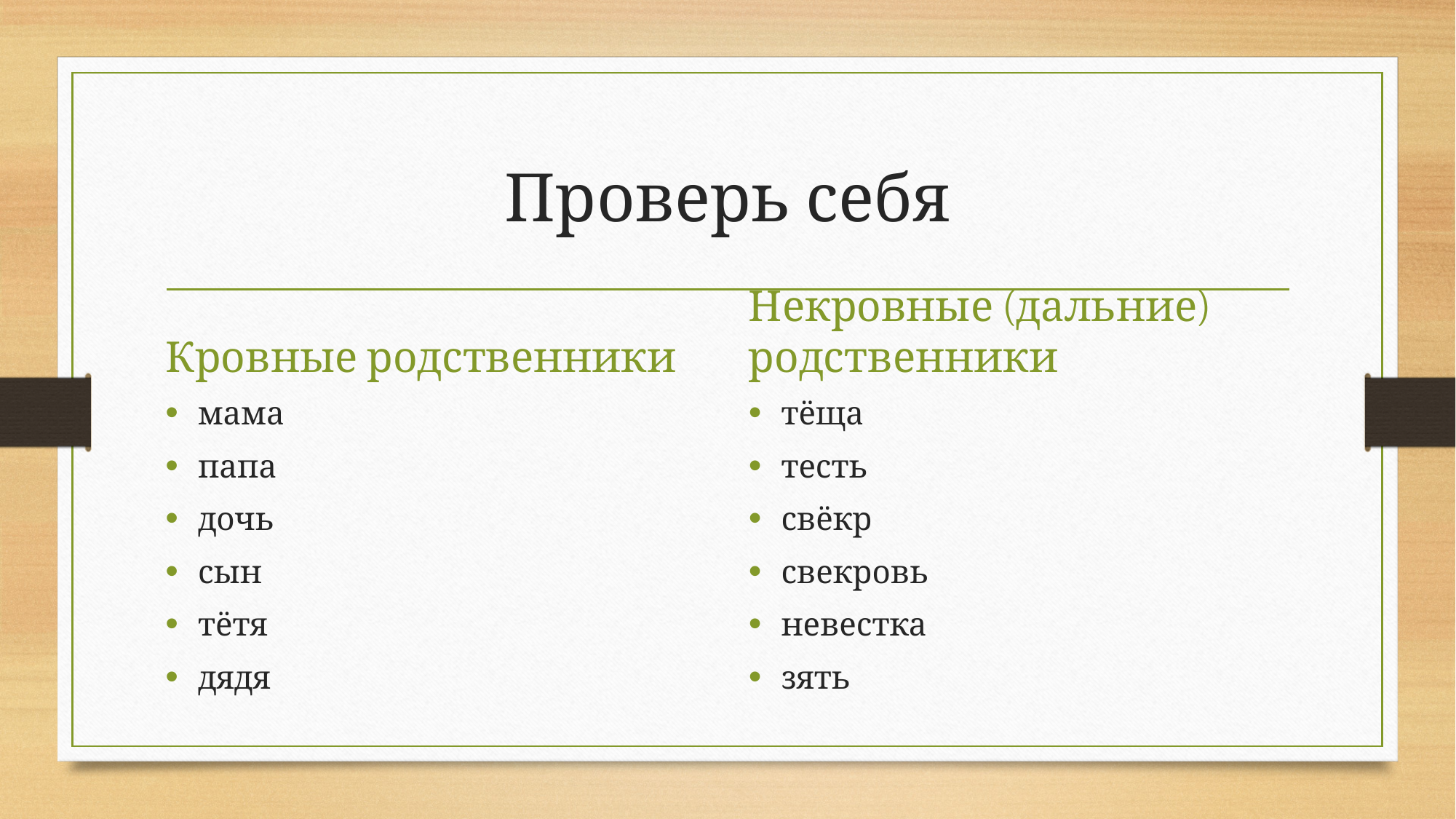

# Проверь себя
Кровные родственники
Некровные (дальние) родственники
мама
папа
дочь
сын
тётя
дядя
тёща
тесть
свёкр
свекровь
невестка
зять